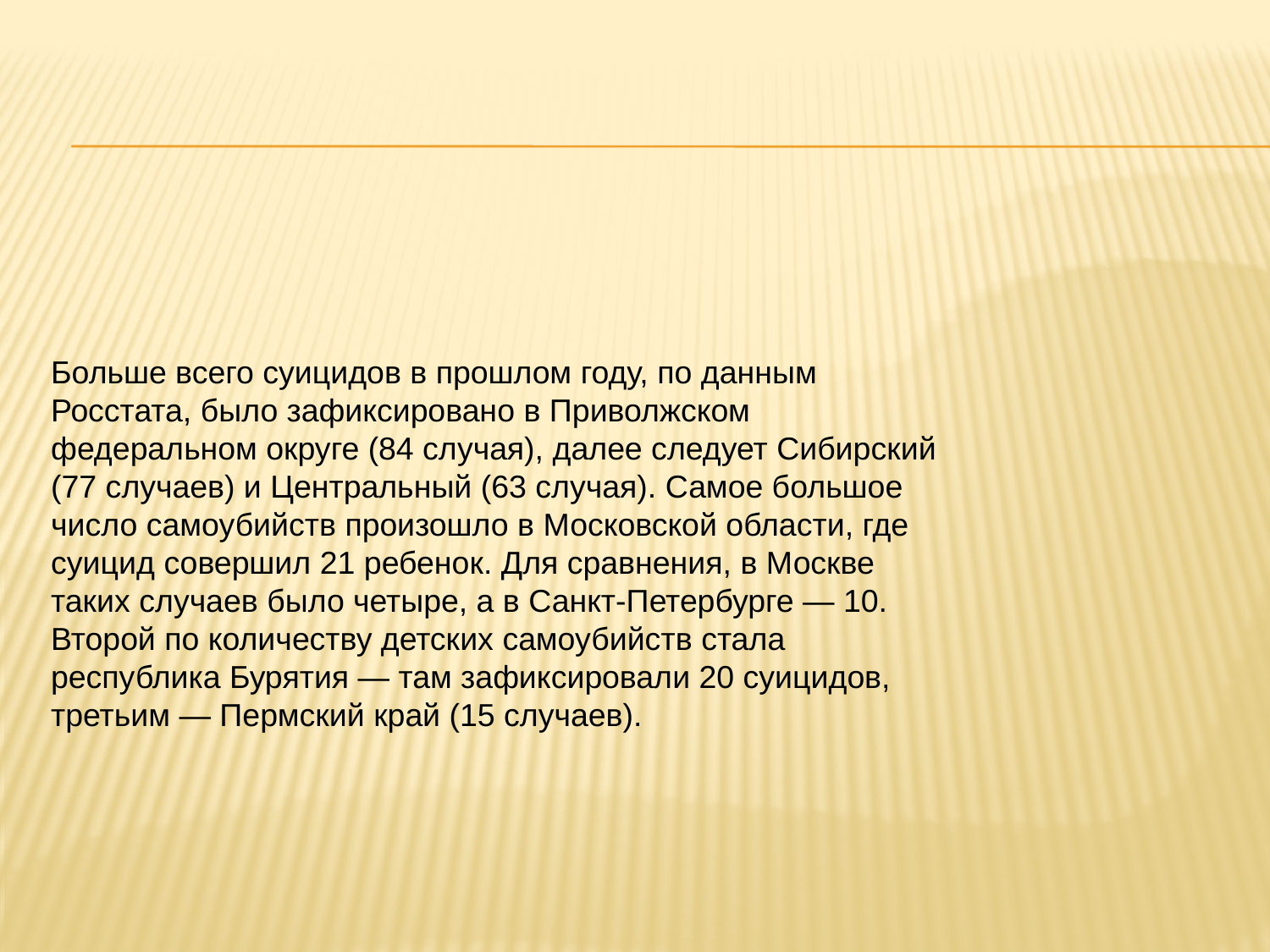

#
Больше всего суицидов в прошлом году, по данным Росстата, было зафиксировано в Приволжском федеральном округе (84 случая), далее следует Сибирский (77 случаев) и Центральный (63 случая). Самое большое число самоубийств произошло в Московской области, где суицид совершил 21 ребенок. Для сравнения, в Москве таких случаев было четыре, а в Санкт-Петербурге — 10. Второй по количеству детских самоубийств стала республика Бурятия — там зафиксировали 20 суицидов, третьим — Пермский край (15 случаев).